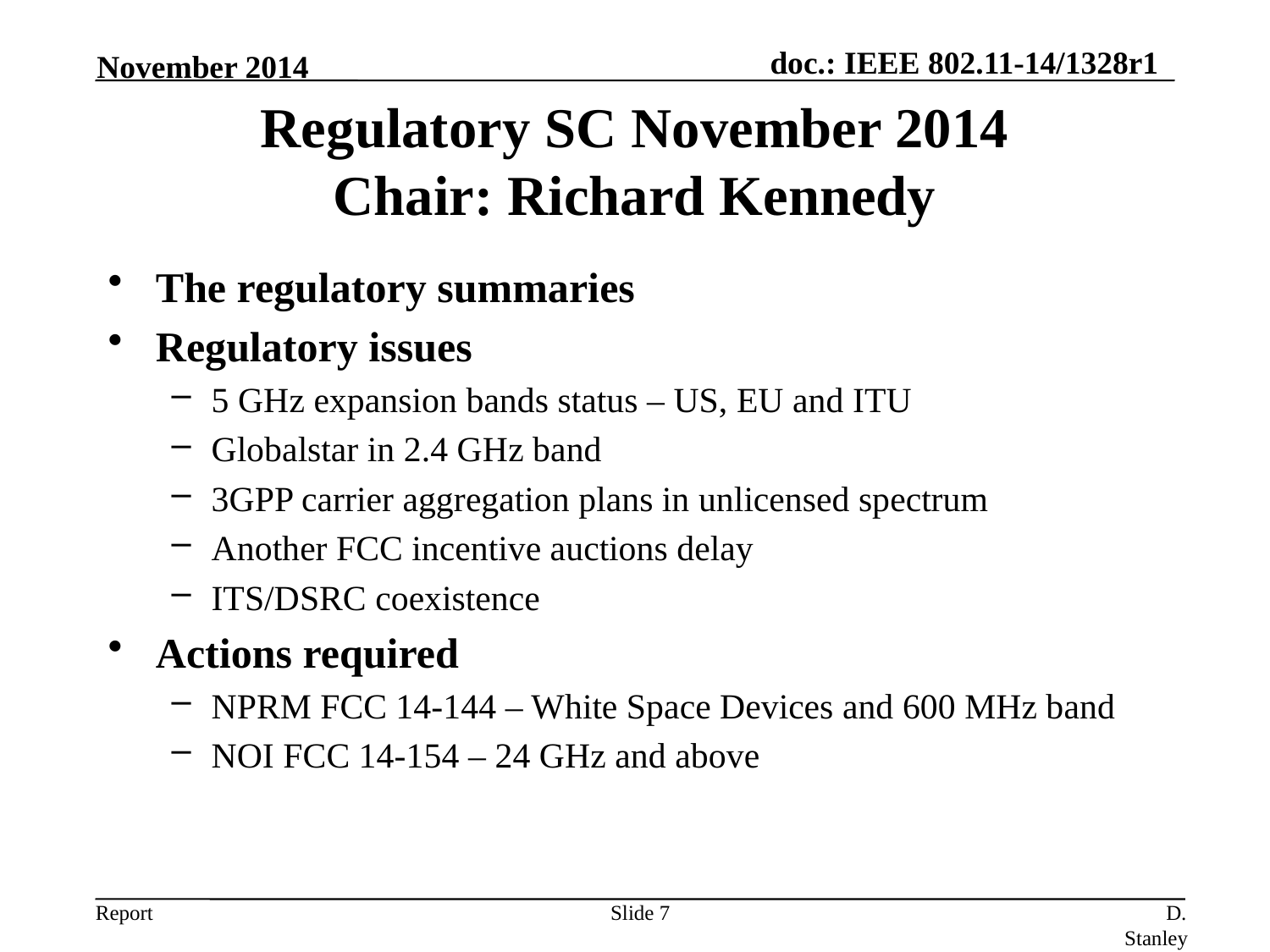

November 2014
# Regulatory SC November 2014 Chair: Richard Kennedy
The regulatory summaries
Regulatory issues
5 GHz expansion bands status – US, EU and ITU
Globalstar in 2.4 GHz band
3GPP carrier aggregation plans in unlicensed spectrum
Another FCC incentive auctions delay
ITS/DSRC coexistence
Actions required
NPRM FCC 14-144 – White Space Devices and 600 MHz band
NOI FCC 14-154 – 24 GHz and above

Slide 7
D. Stanley, Aruba Networks